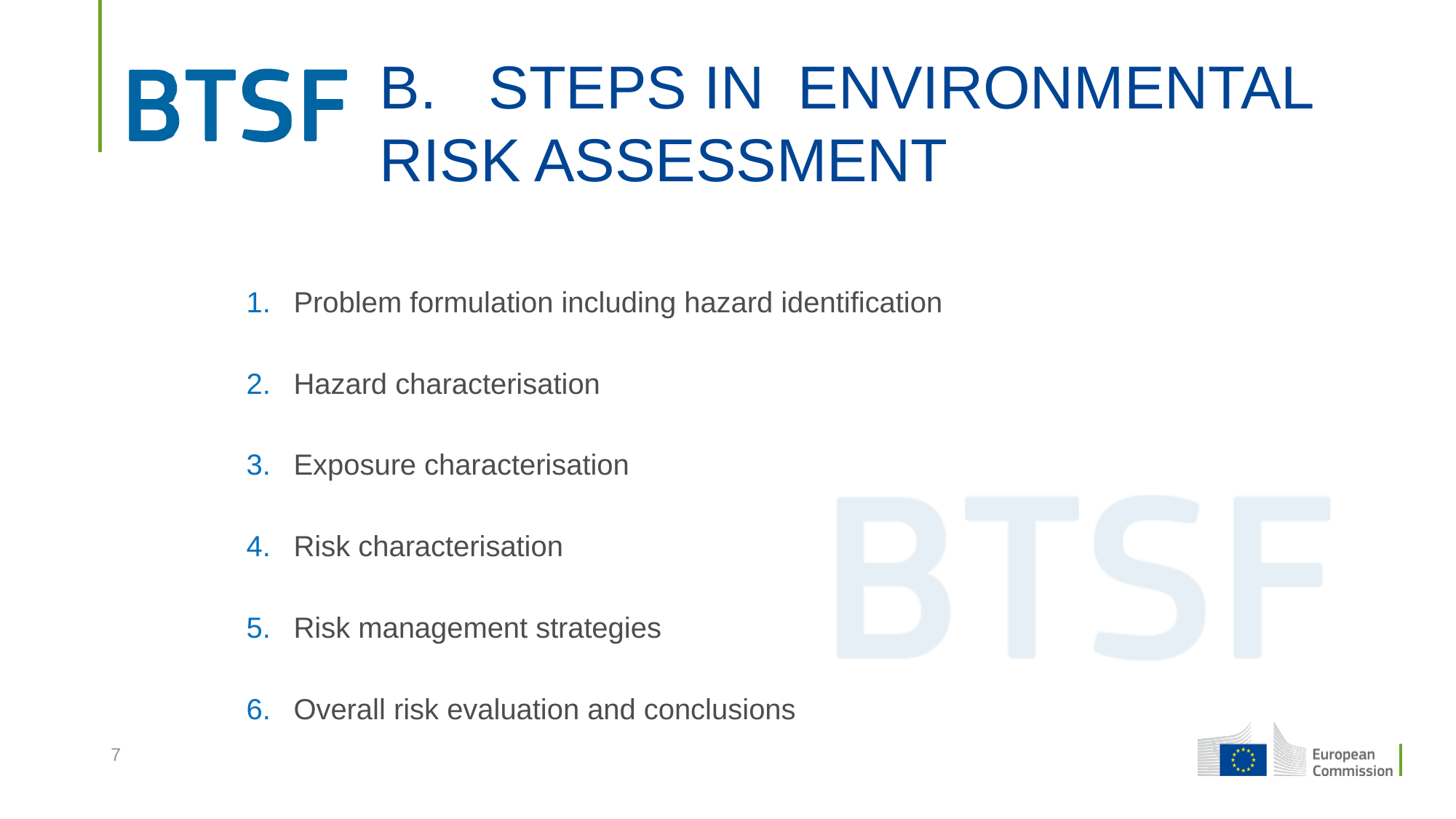

B.	STEPS IN  ENVIRONMENTAL RISK ASSESSMENT

Problem formulation including hazard identification

Hazard characterisation

Exposure characterisation

Risk characterisation

Risk management strategies

Overall risk evaluation and conclusions

7